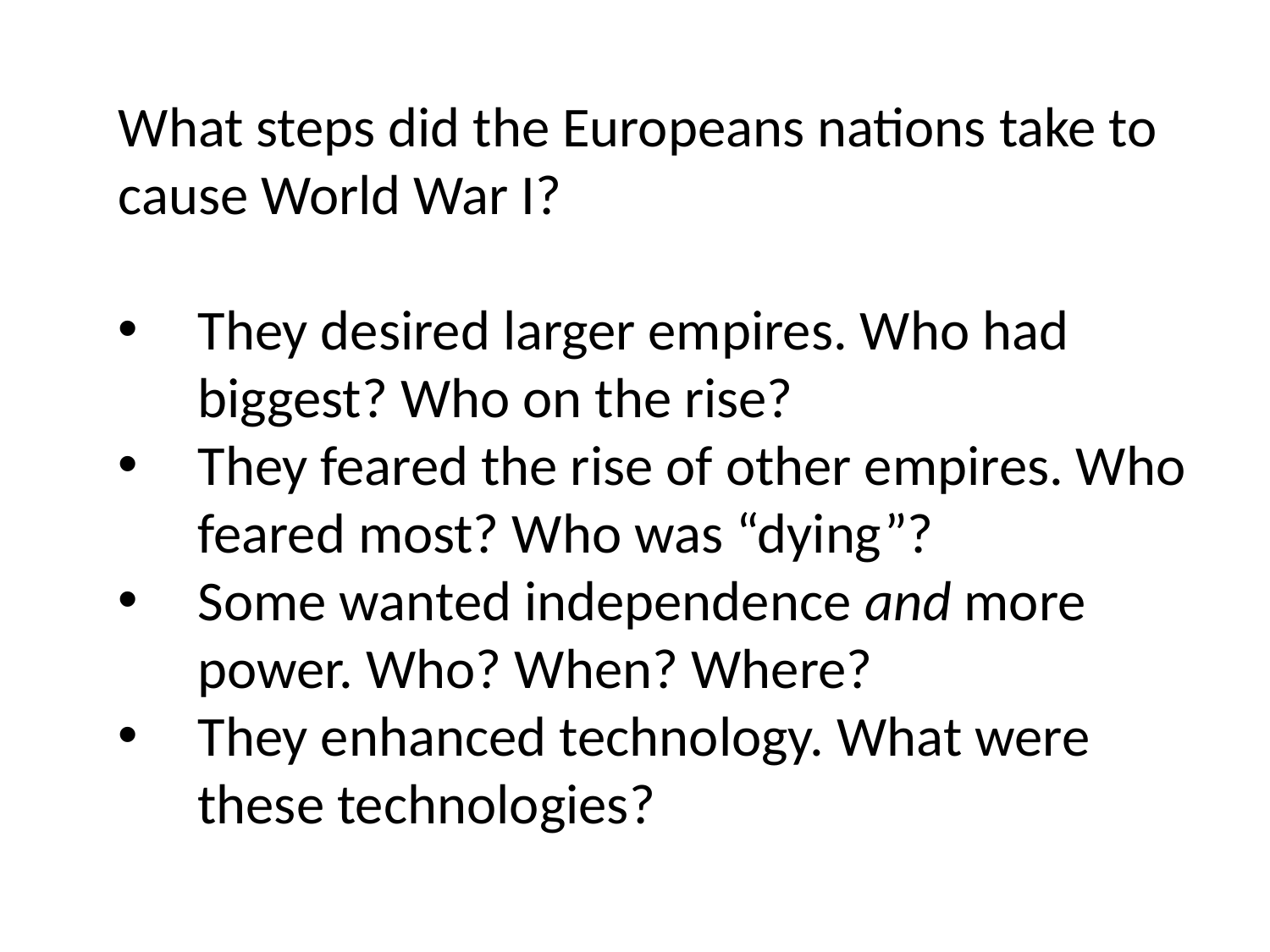

What steps did the Europeans nations take to cause World War I?

They desired larger empires. Who had biggest? Who on the rise?
They feared the rise of other empires. Who feared most? Who was “dying”?
Some wanted independence and more power. Who? When? Where?
They enhanced technology. What were these technologies?